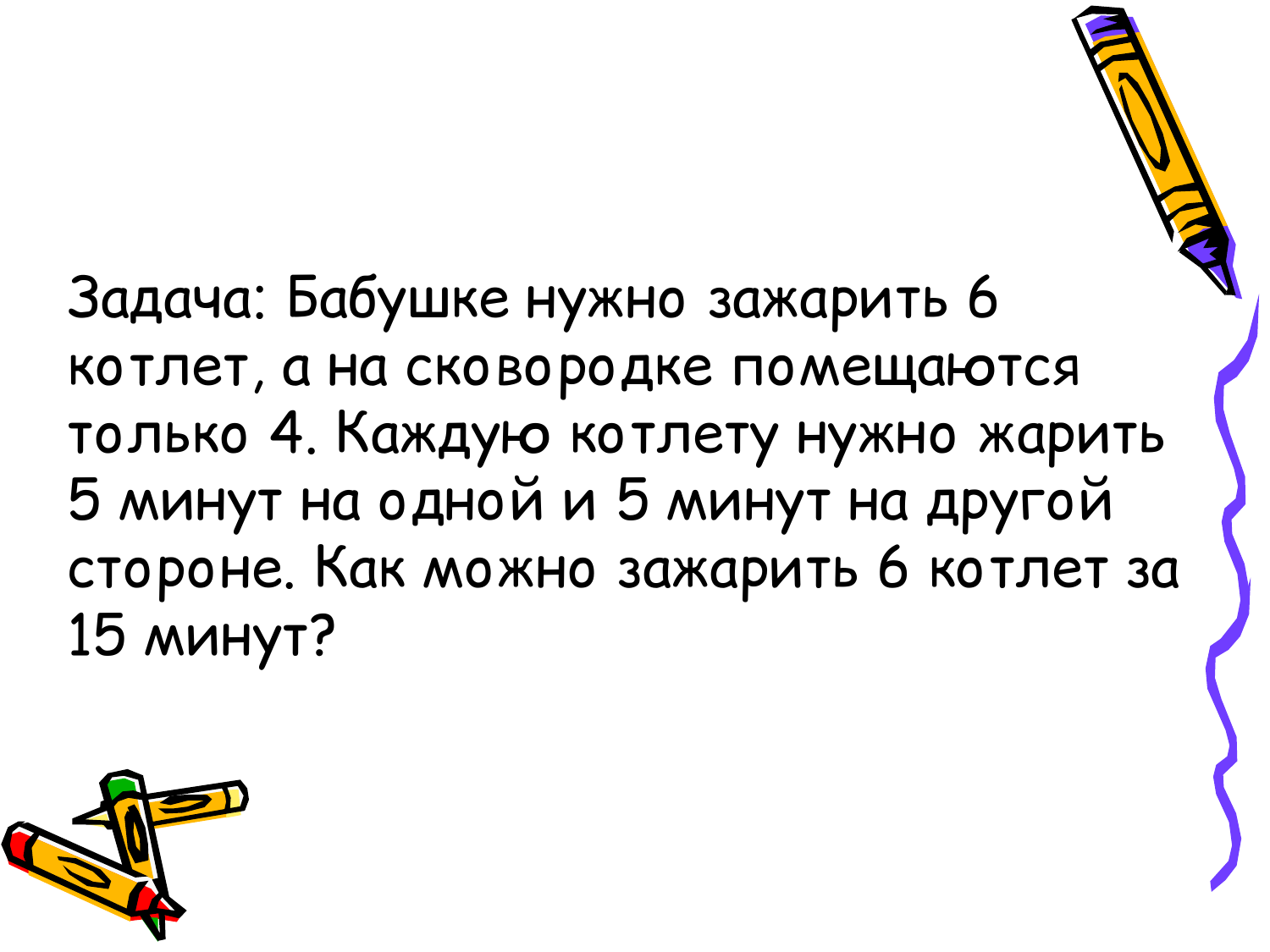

#
Задача: Бабушке нужно зажарить 6 котлет, а на сковородке помещаются только 4. Каждую котлету нужно жарить 5 минут на одной и 5 минут на другой стороне. Как можно зажарить 6 котлет за 15 минут?